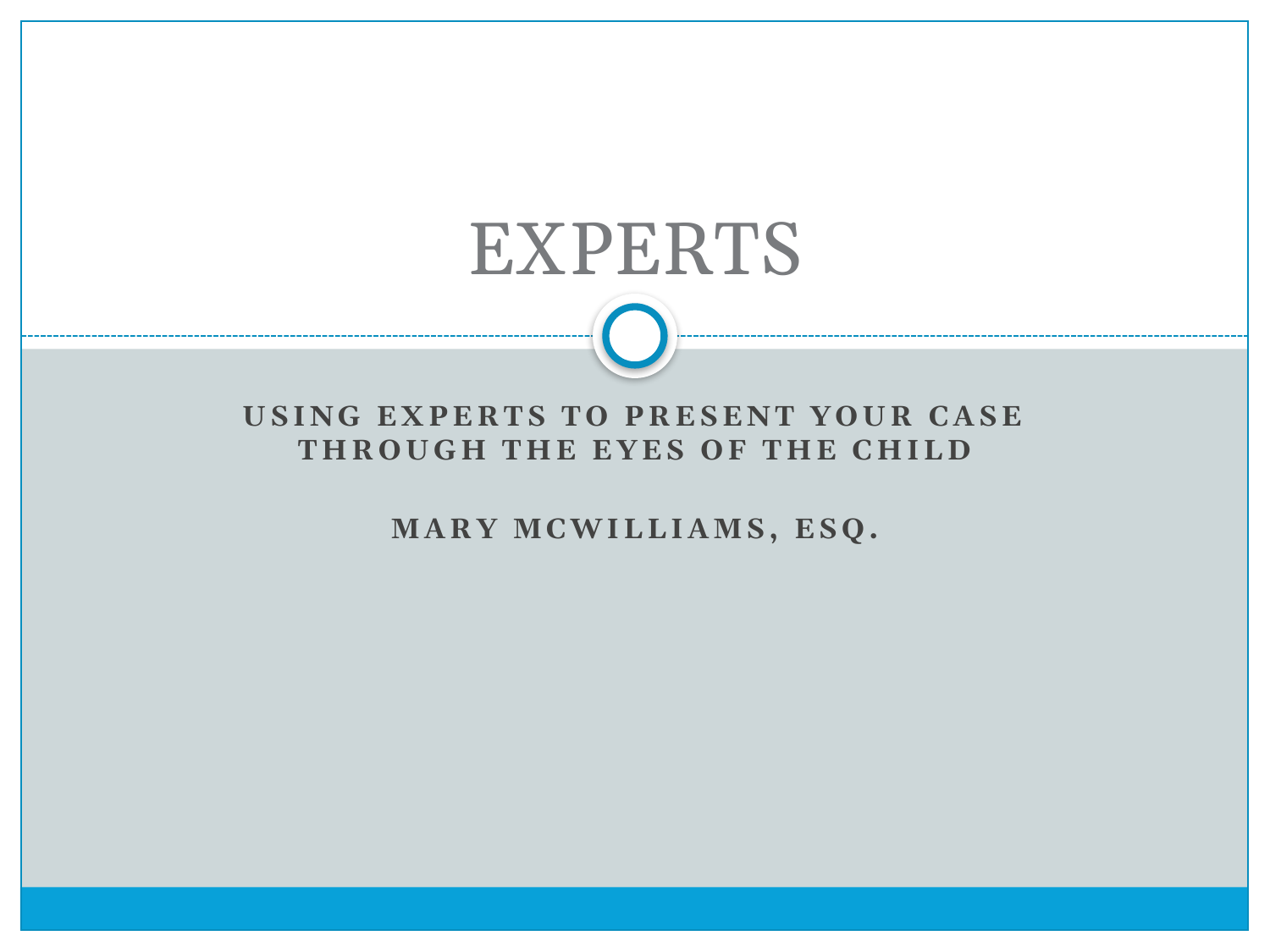

# EXPERTS
Using Experts to Present Your Case Through the Eyes of the child

Mary Mcwilliams, esq.